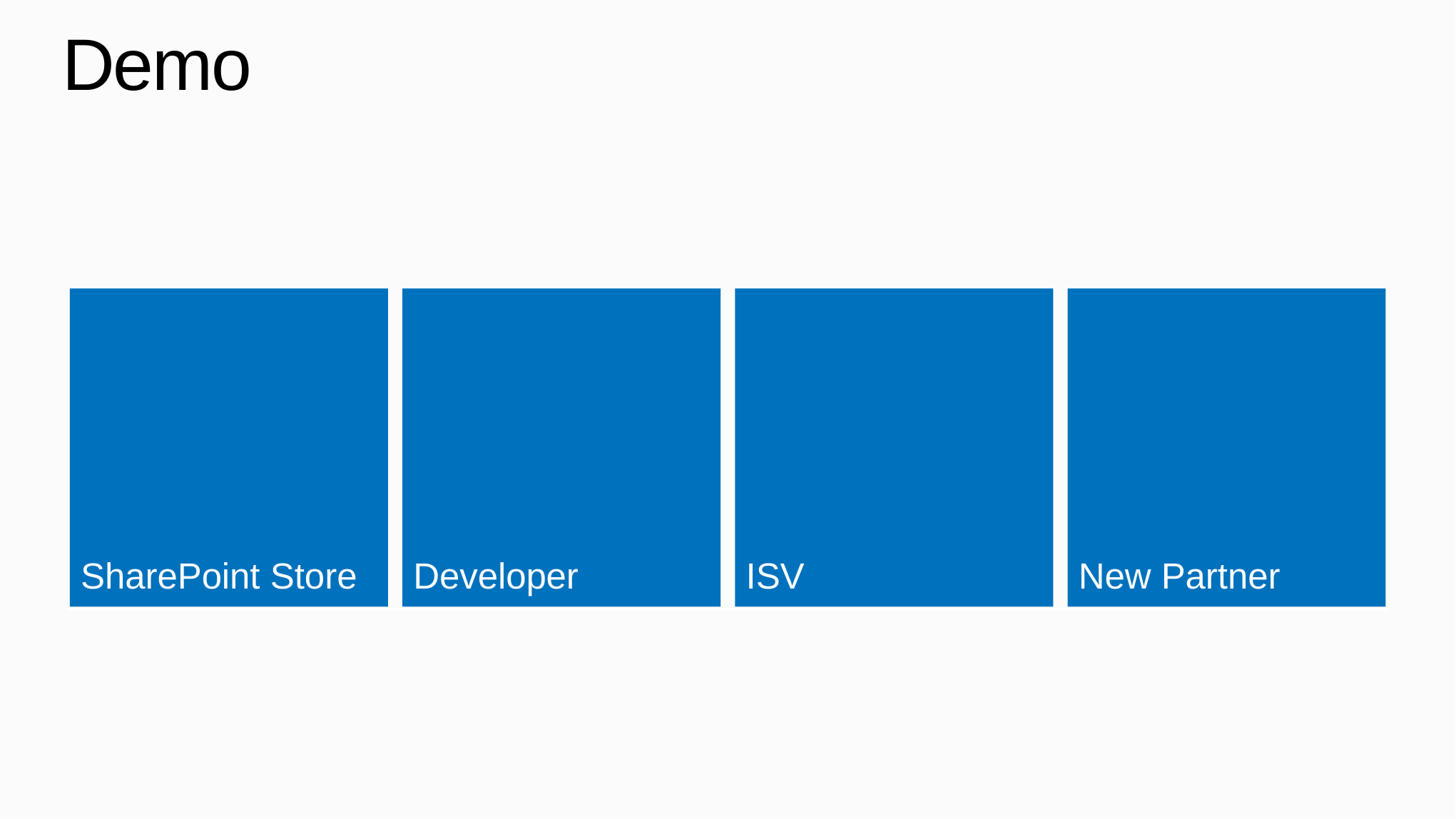

# Demo

SharePoint Store
Developer
ISV
New Partner